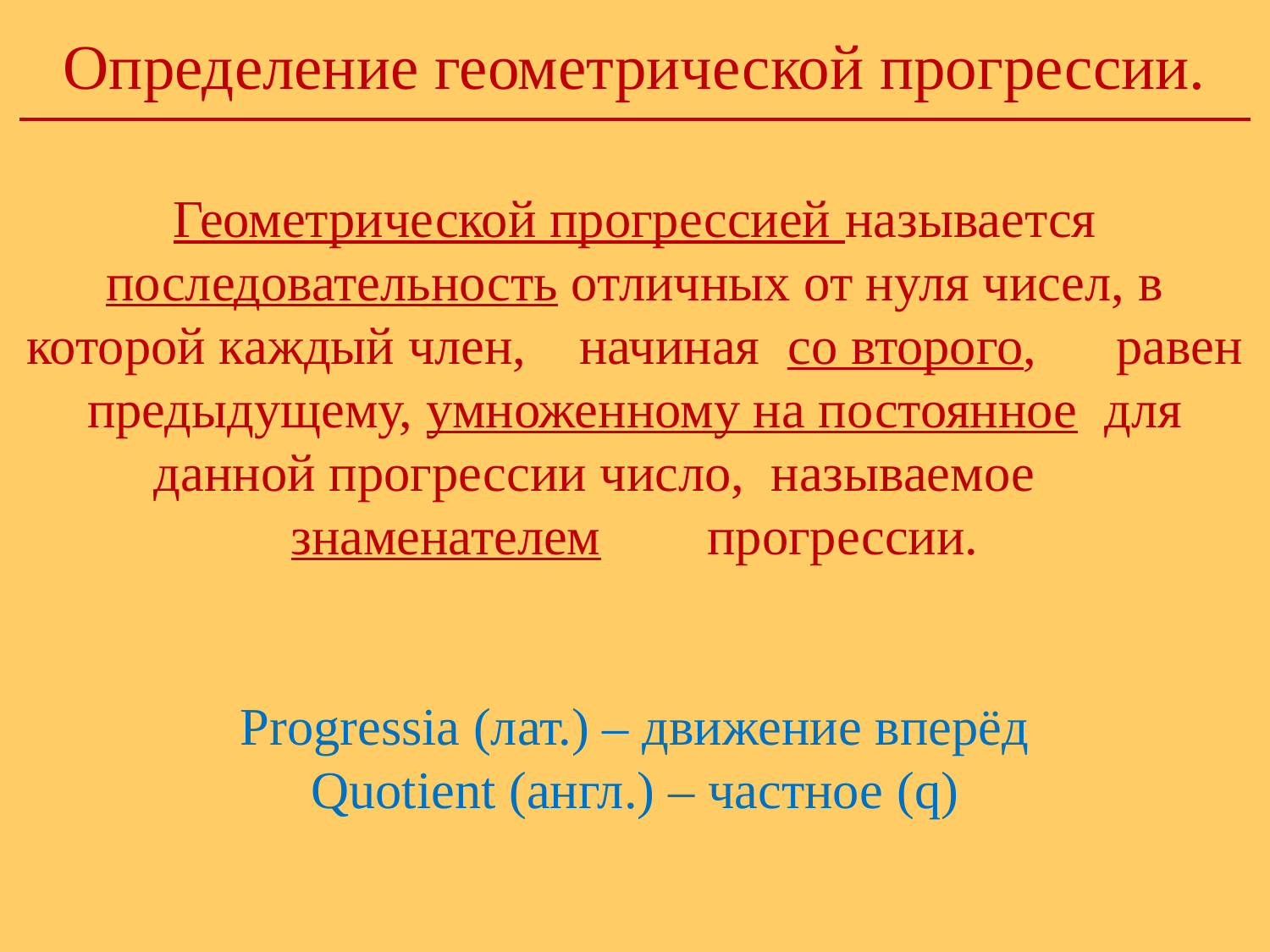

Определение геометрической прогрессии.
Геометрической прогрессией называется последовательность отличных от нуля чисел, в которой каждый член,    начиная  со второго,      равен предыдущему, умноженному на постоянное  для данной прогрессии число,  называемое       знаменателем        прогрессии.

Progressia (лат.) – движение вперёд
Quotient (англ.) – частное (q)